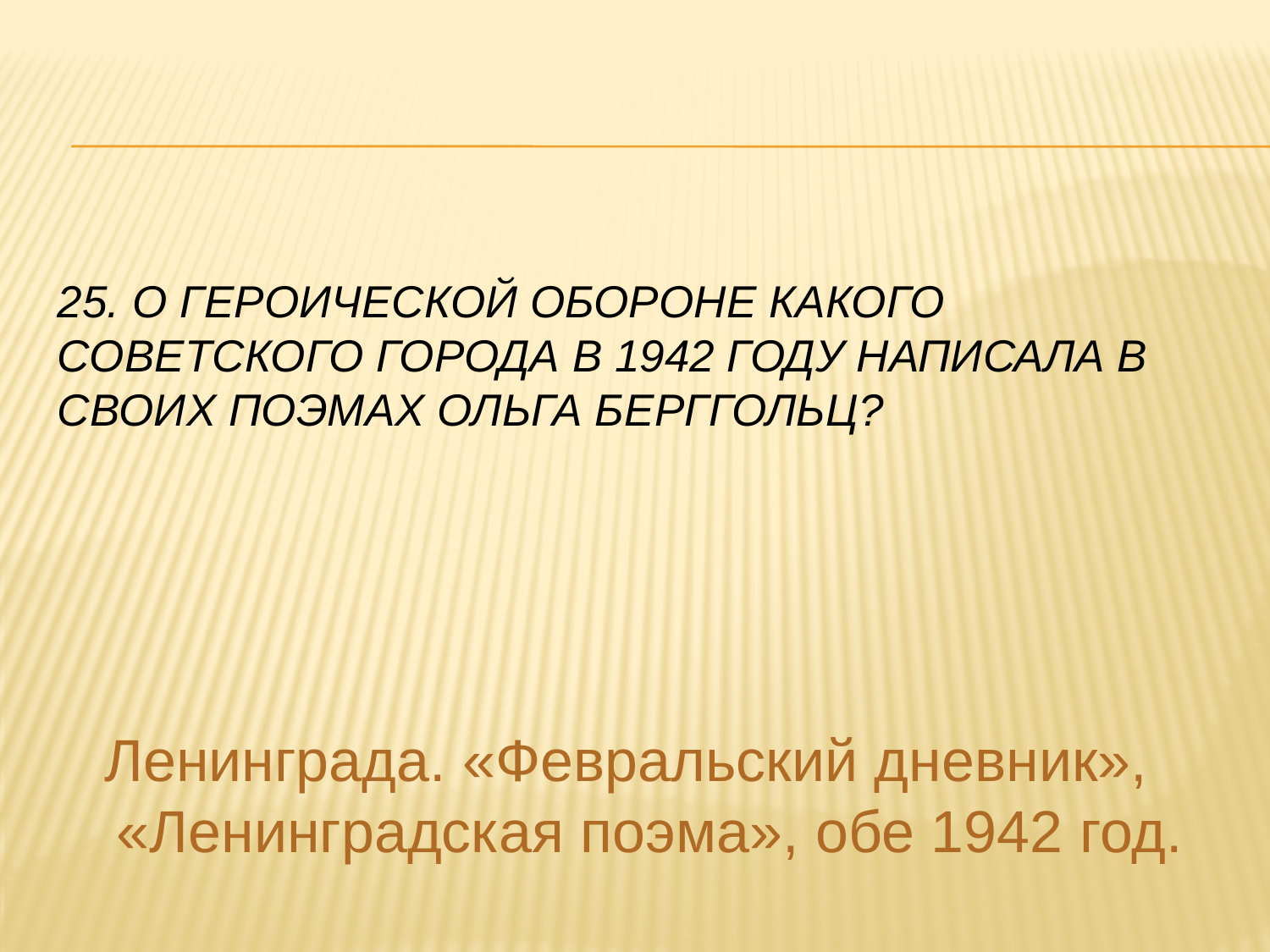

# 25. О героической обороне какого советского города в 1942 году написала в своих поэмах Ольга Берггольц?
Ленинграда. «Февральский дневник», «Ленинградская поэма», обе 1942 год.